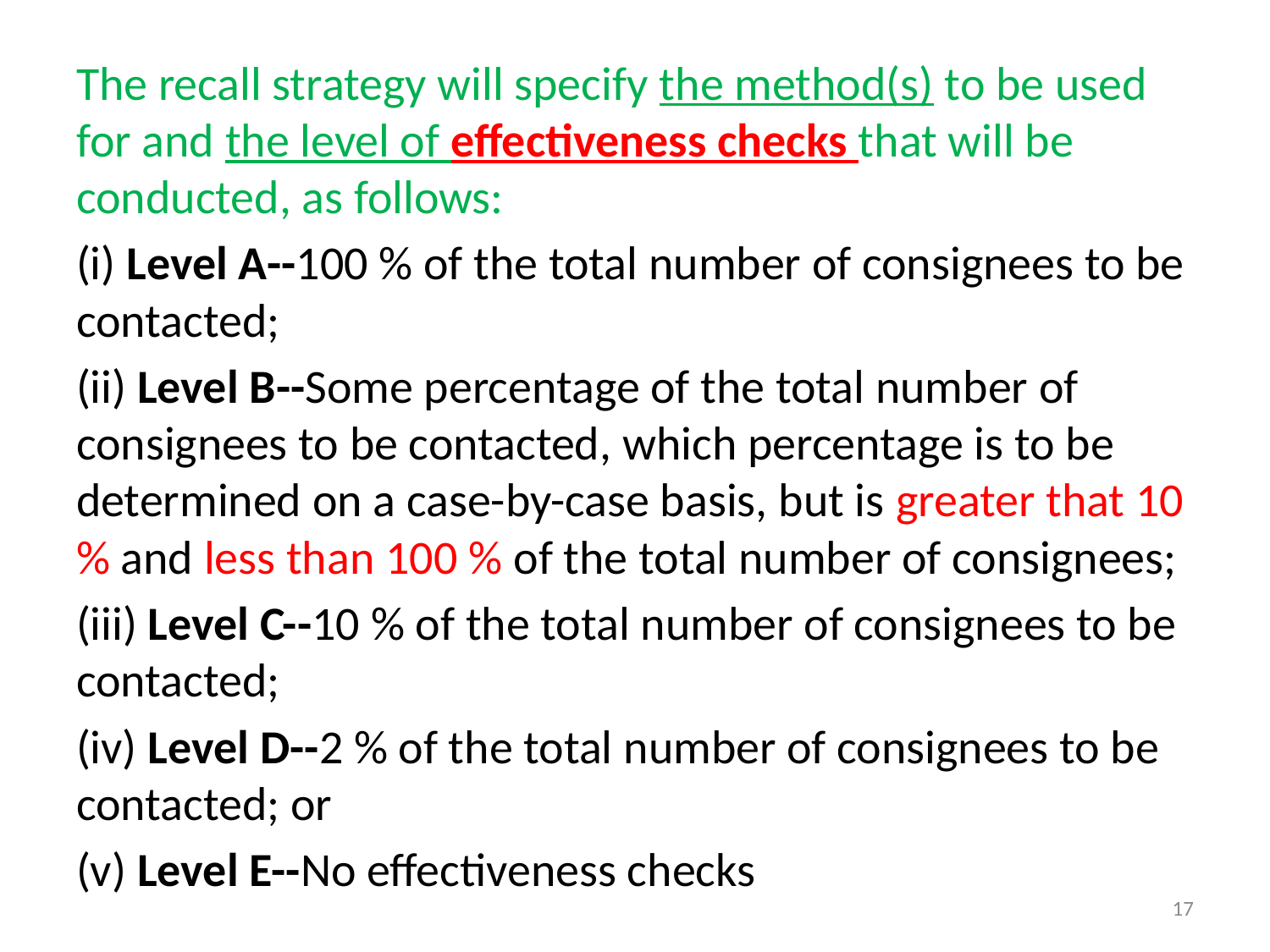

The recall strategy will specify the method(s) to be used for and the level of effectiveness checks that will be conducted, as follows:
(i) Level A--100 % of the total number of consignees to be contacted;
(ii) Level B--Some percentage of the total number of consignees to be contacted, which percentage is to be determined on a case-by-case basis, but is greater that 10 % and less than 100 % of the total number of consignees;
(iii) Level C--10 % of the total number of consignees to be contacted;
(iv) Level D--2 % of the total number of consignees to be contacted; or
(v) Level E--No effectiveness checks

17